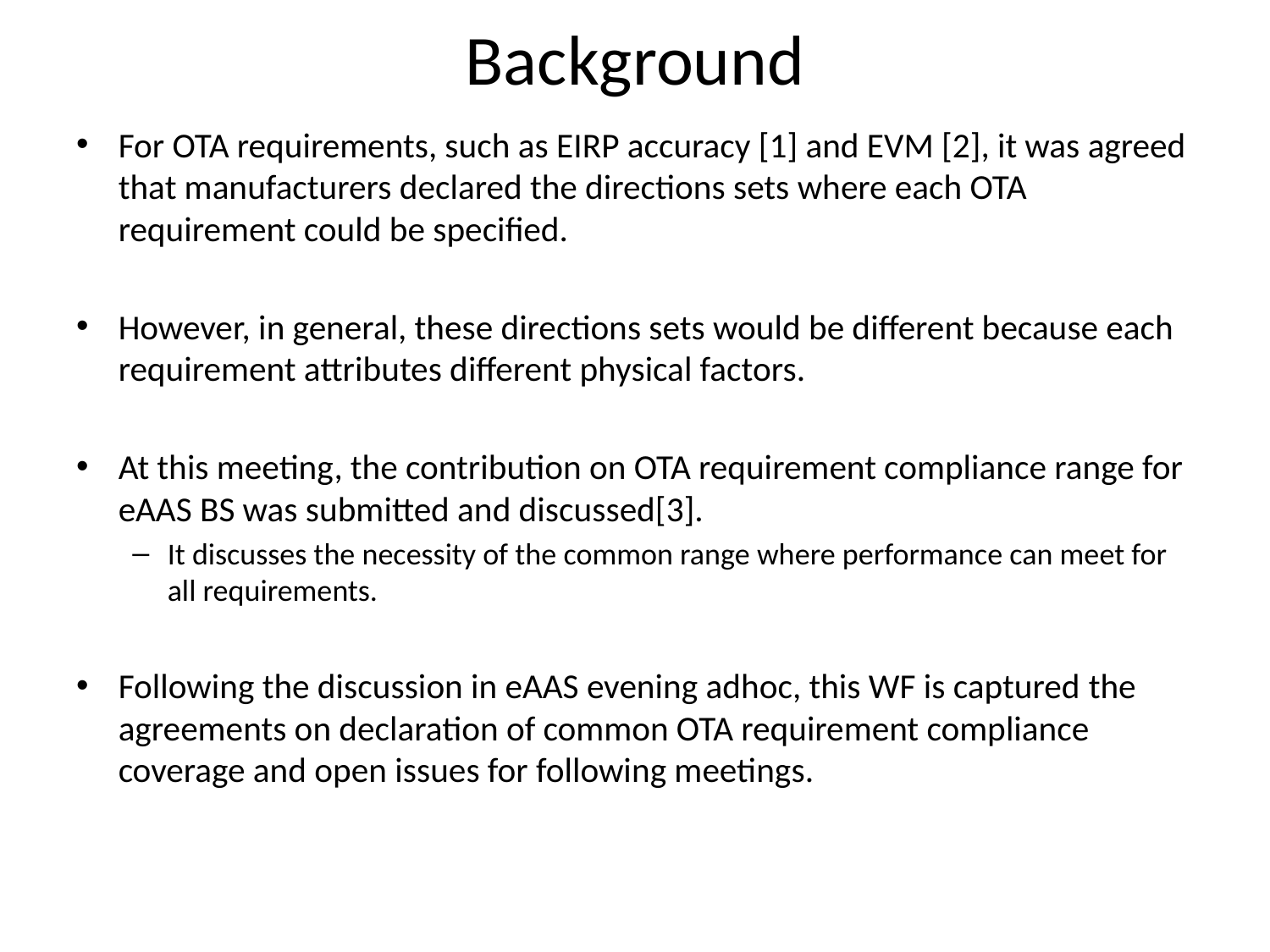

# Background
For OTA requirements, such as EIRP accuracy [1] and EVM [2], it was agreed that manufacturers declared the directions sets where each OTA requirement could be specified.

However, in general, these directions sets would be different because each requirement attributes different physical factors.

At this meeting, the contribution on OTA requirement compliance range for eAAS BS was submitted and discussed[3].
It discusses the necessity of the common range where performance can meet for all requirements.

Following the discussion in eAAS evening adhoc, this WF is captured the agreements on declaration of common OTA requirement compliance coverage and open issues for following meetings.